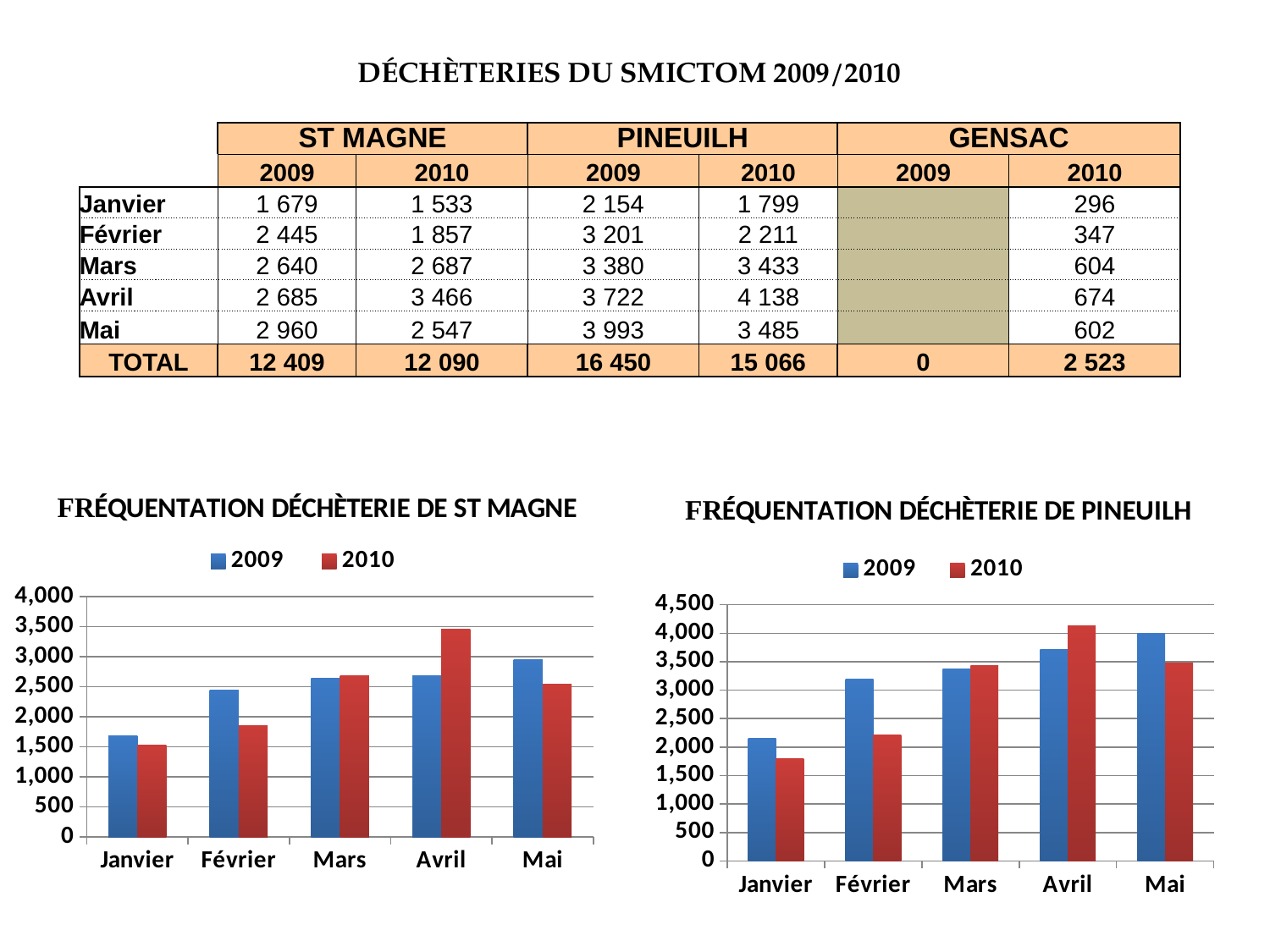

| DÉCHÈTERIES DU SMICTOM 2009/2010 |  |  |  |  |  |  |
| --- | --- | --- | --- | --- | --- | --- |
|  |  |  |  |  |  |  |
|  | ST MAGNE |  | PINEUILH |  | GENSAC |  |
|  | 2009 | 2010 | 2009 | 2010 | 2009 | 2010 |
| Janvier | 1 679 | 1 533 | 2 154 | 1 799 |  | 296 |
| Février | 2 445 | 1 857 | 3 201 | 2 211 |  | 347 |
| Mars | 2 640 | 2 687 | 3 380 | 3 433 |  | 604 |
| Avril | 2 685 | 3 466 | 3 722 | 4 138 |  | 674 |
| Mai | 2 960 | 2 547 | 3 993 | 3 485 |  | 602 |
| TOTAL | 12 409 | 12 090 | 16 450 | 15 066 | 0 | 2 523 |

### Chart

| Category |  |  |
|---|---|---|
| Janvier | 1679.0 | 1533.0 |
| Février | 2445.0 | 1857.0 |
| Mars | 2640.0 | 2687.0 |
| Avril | 2685.0 | 3466.0 |
| Mai | 2960.0 | 2547.0 |

### Chart

| Category |  |  |
|---|---|---|
| Janvier | 2154.0 | 1799.0 |
| Février | 3201.0 | 2211.0 |
| Mars | 3380.0 | 3433.0 |
| Avril | 3722.0 | 4138.0 |
| Mai | 3993.0 | 3485.0 |